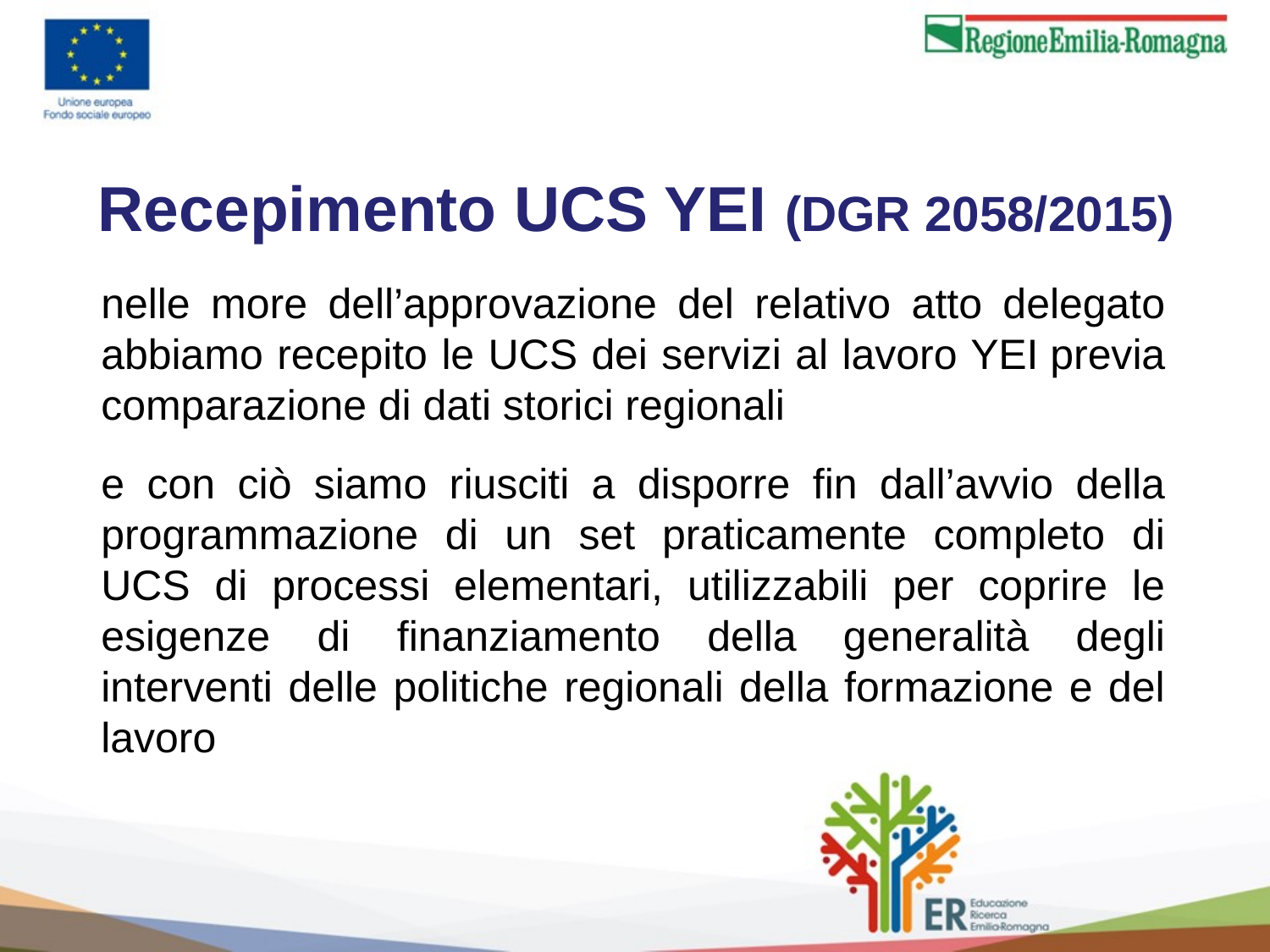

# Recepimento UCS YEI (DGR 2058/2015)
nelle more dell’approvazione del relativo atto delegato abbiamo recepito le UCS dei servizi al lavoro YEI previa comparazione di dati storici regionali

e con ciò siamo riusciti a disporre fin dall’avvio della programmazione di un set praticamente completo di UCS di processi elementari, utilizzabili per coprire le esigenze di finanziamento della generalità degli interventi delle politiche regionali della formazione e del lavoro